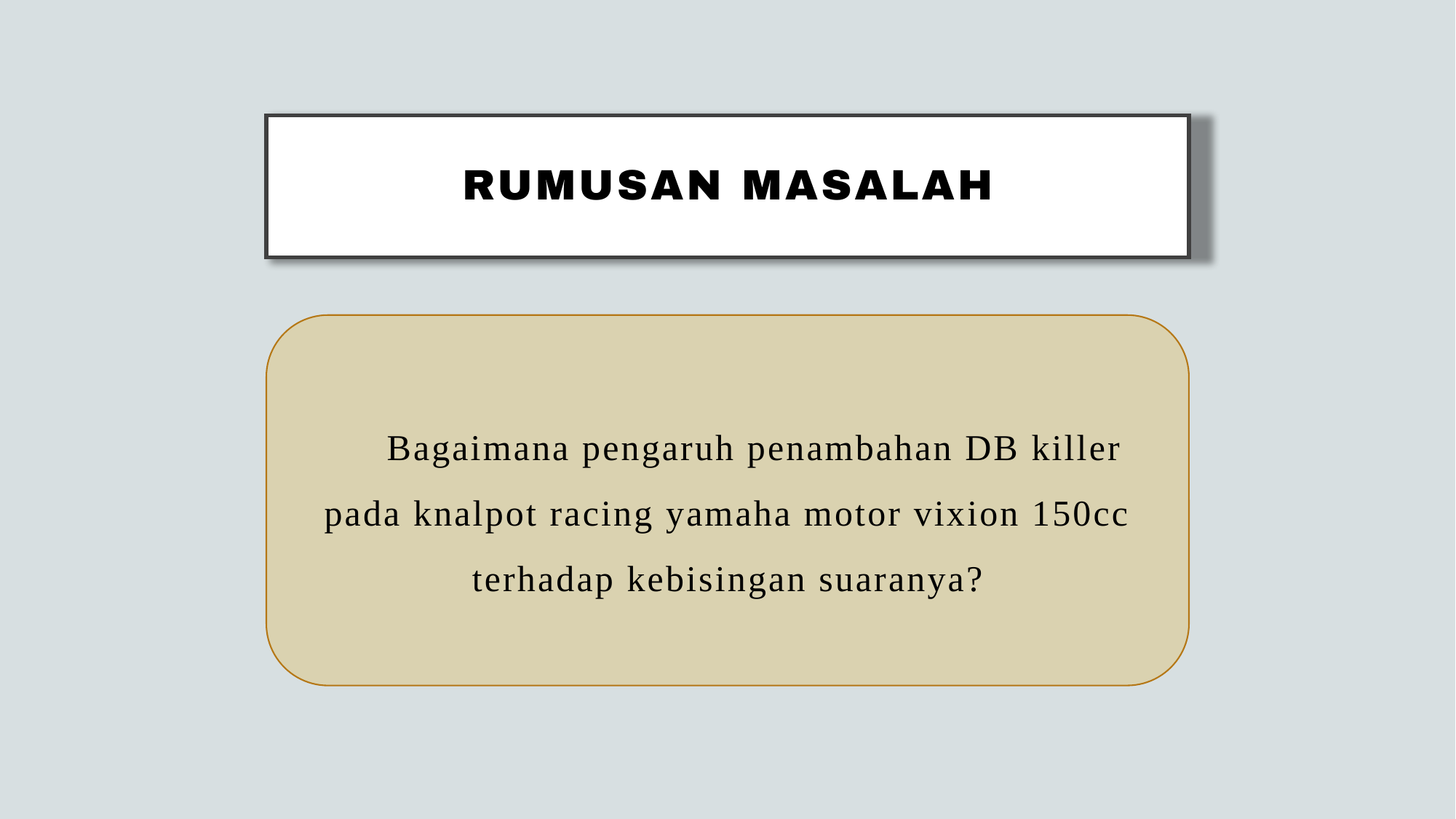

# Rumusan Masalah

Bagaimana pengaruh penambahan DB killer pada knalpot racing yamaha motor vixion 150cc terhadap kebisingan suaranya?